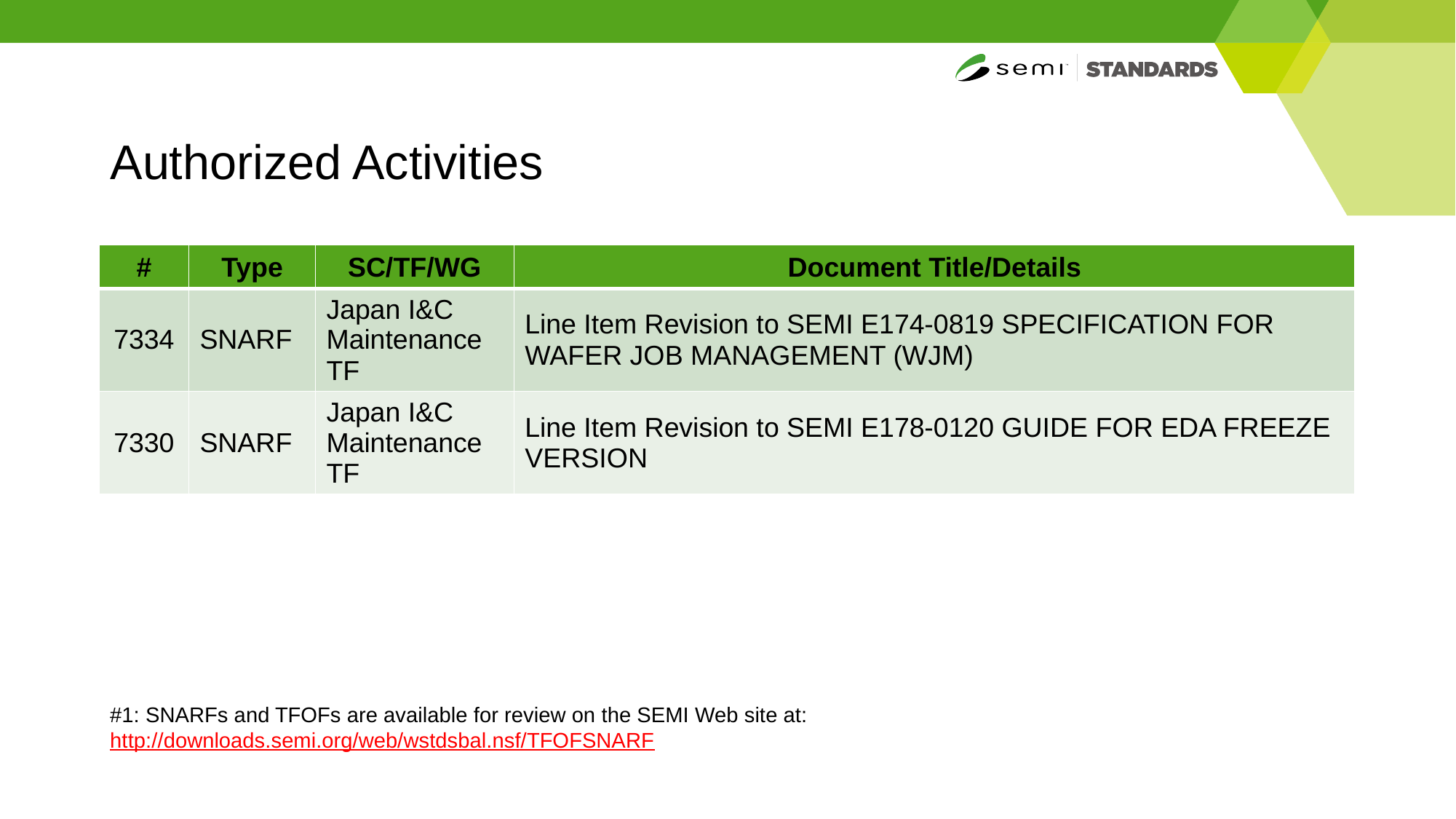

# Authorized Activities
| # | Type | SC/TF/WG | Document Title/Details |
| --- | --- | --- | --- |
| 7334 | SNARF | Japan I&C Maintenance TF | Line Item Revision to SEMI E174-0819 SPECIFICATION FOR WAFER JOB MANAGEMENT (WJM) |
| 7330 | SNARF | Japan I&C Maintenance TF | Line Item Revision to SEMI E178-0120 GUIDE FOR EDA FREEZE VERSION |
#1: SNARFs and TFOFs are available for review on the SEMI Web site at:
http://downloads.semi.org/web/wstdsbal.nsf/TFOFSNARF